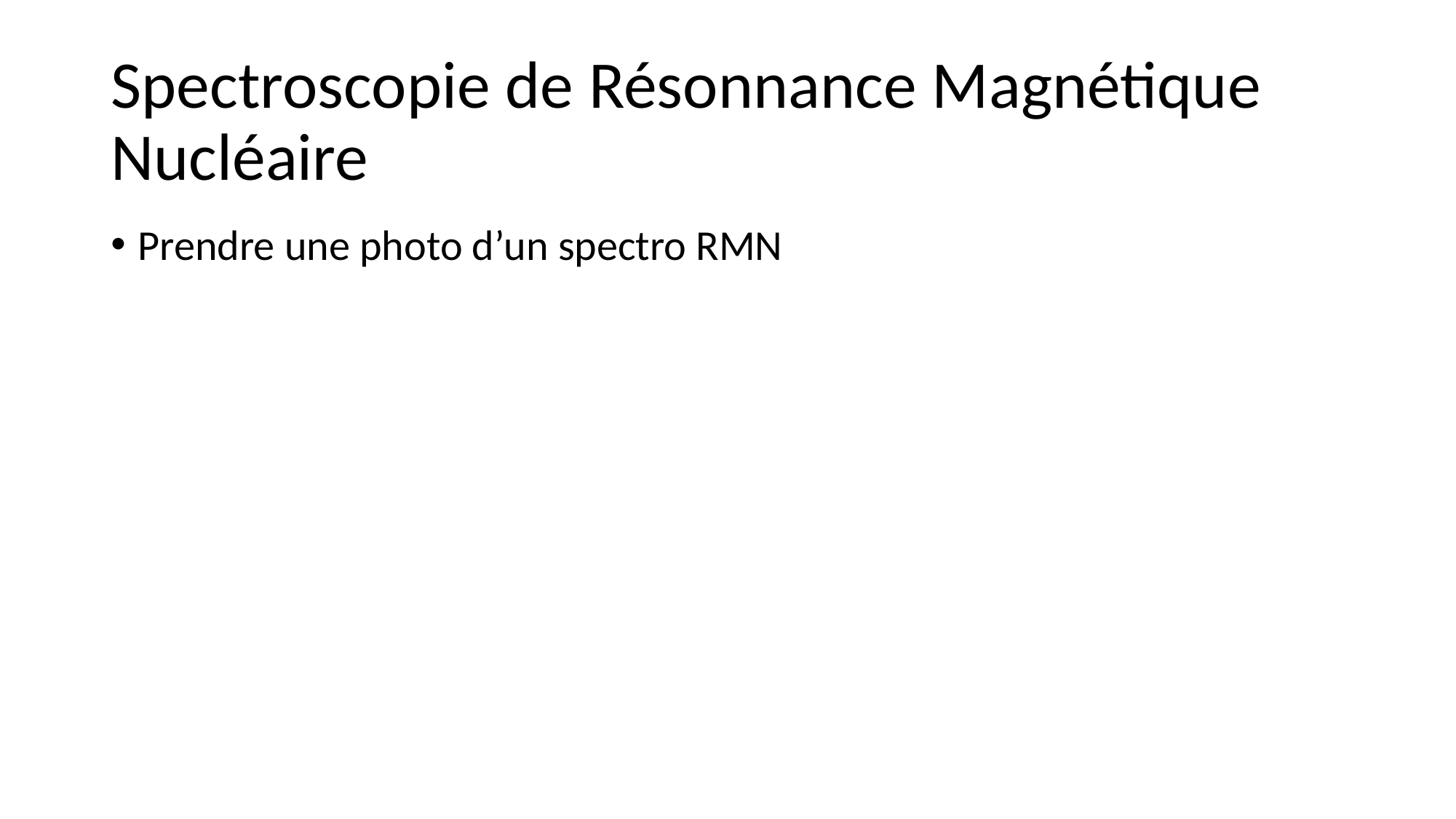

# Spectroscopie de Résonnance Magnétique Nucléaire
Prendre une photo d’un spectro RMN